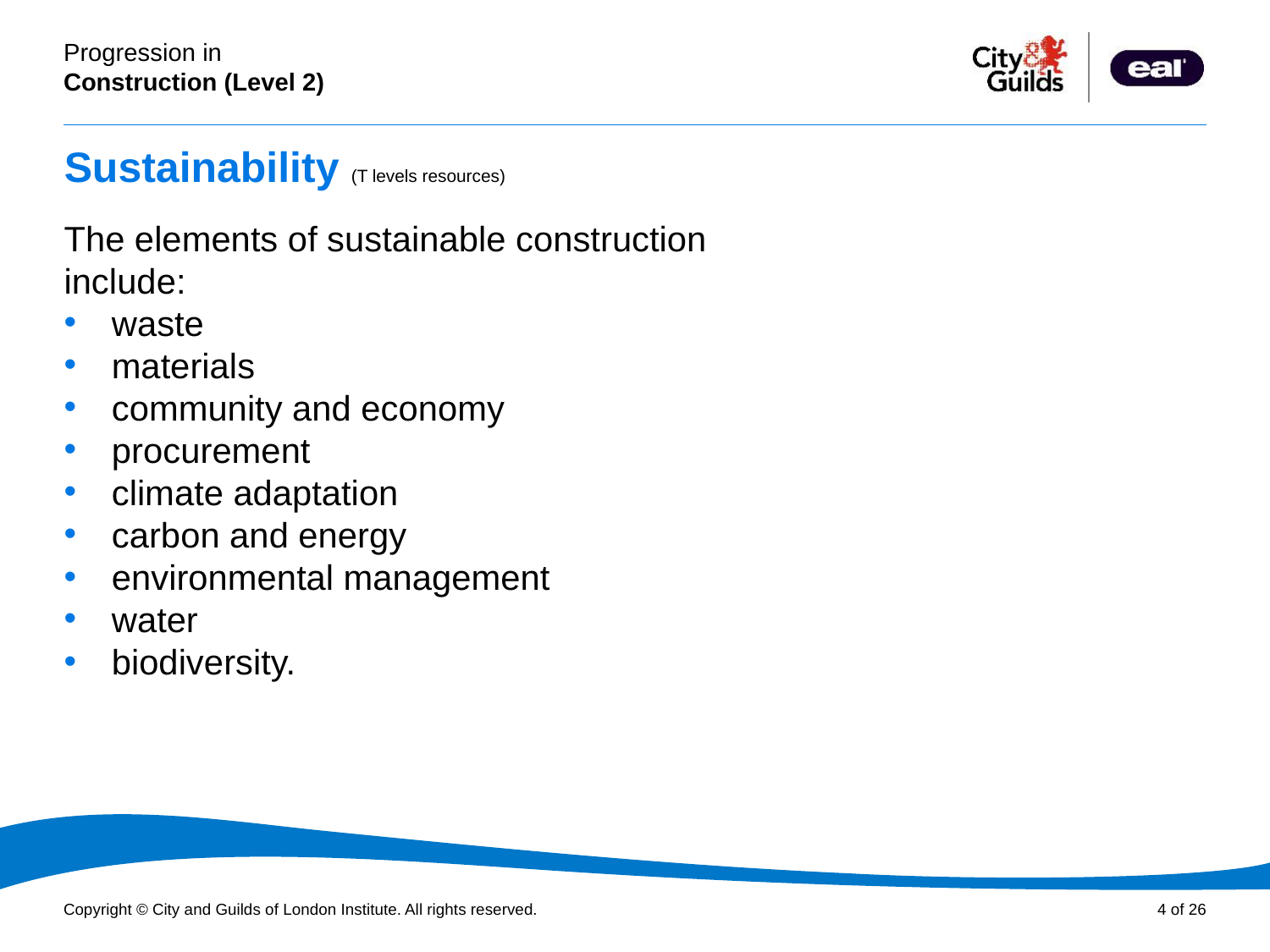

# Sustainability (T levels resources)
The elements of sustainable construction include:
waste
materials
community and economy
procurement
climate adaptation
carbon and energy
environmental management
water
biodiversity.